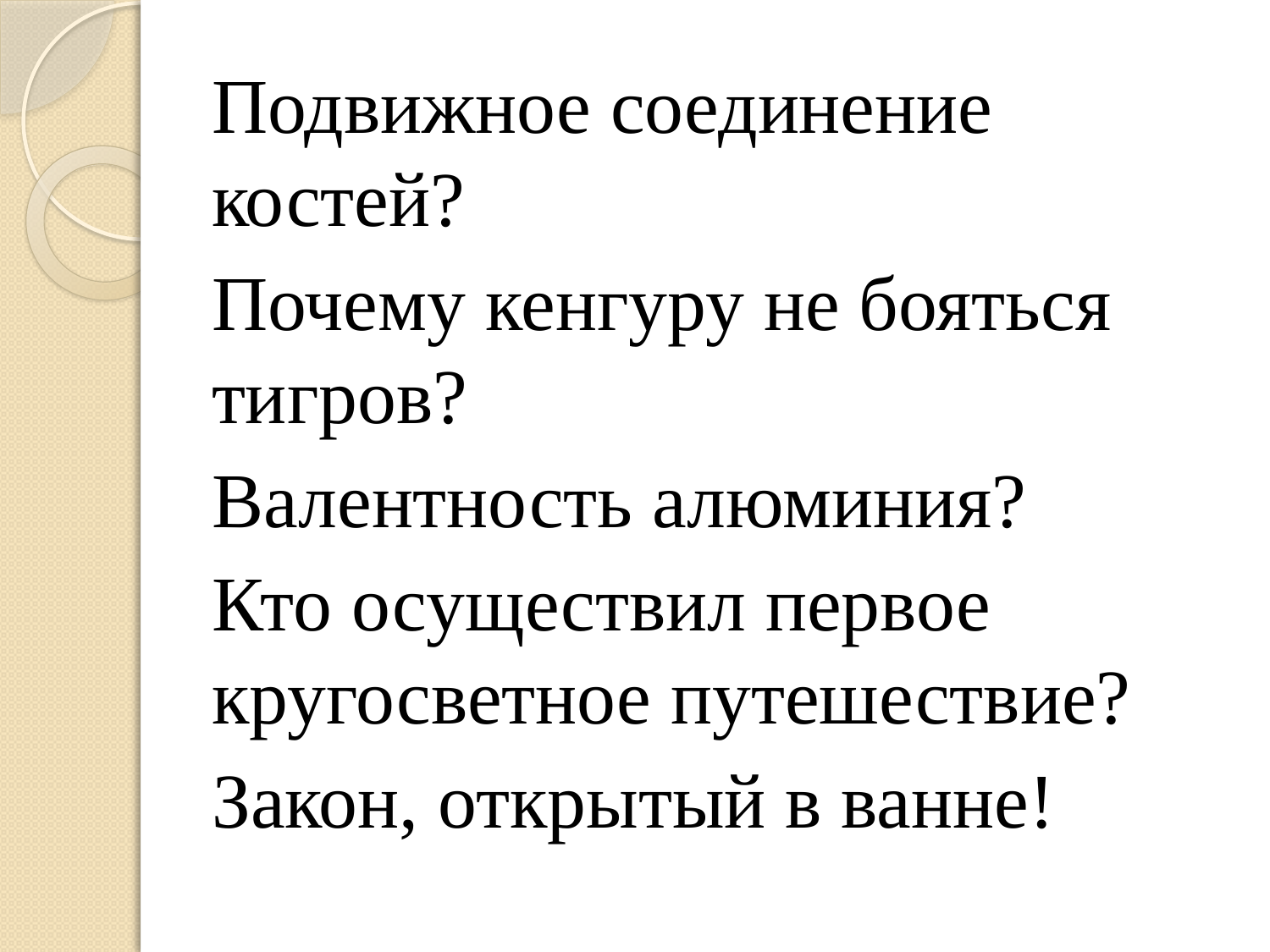

Подвижное соединение костей?
Почему кенгуру не бояться тигров?
Валентность алюминия?
Кто осуществил первое кругосветное путешествие?
Закон, открытый в ванне!